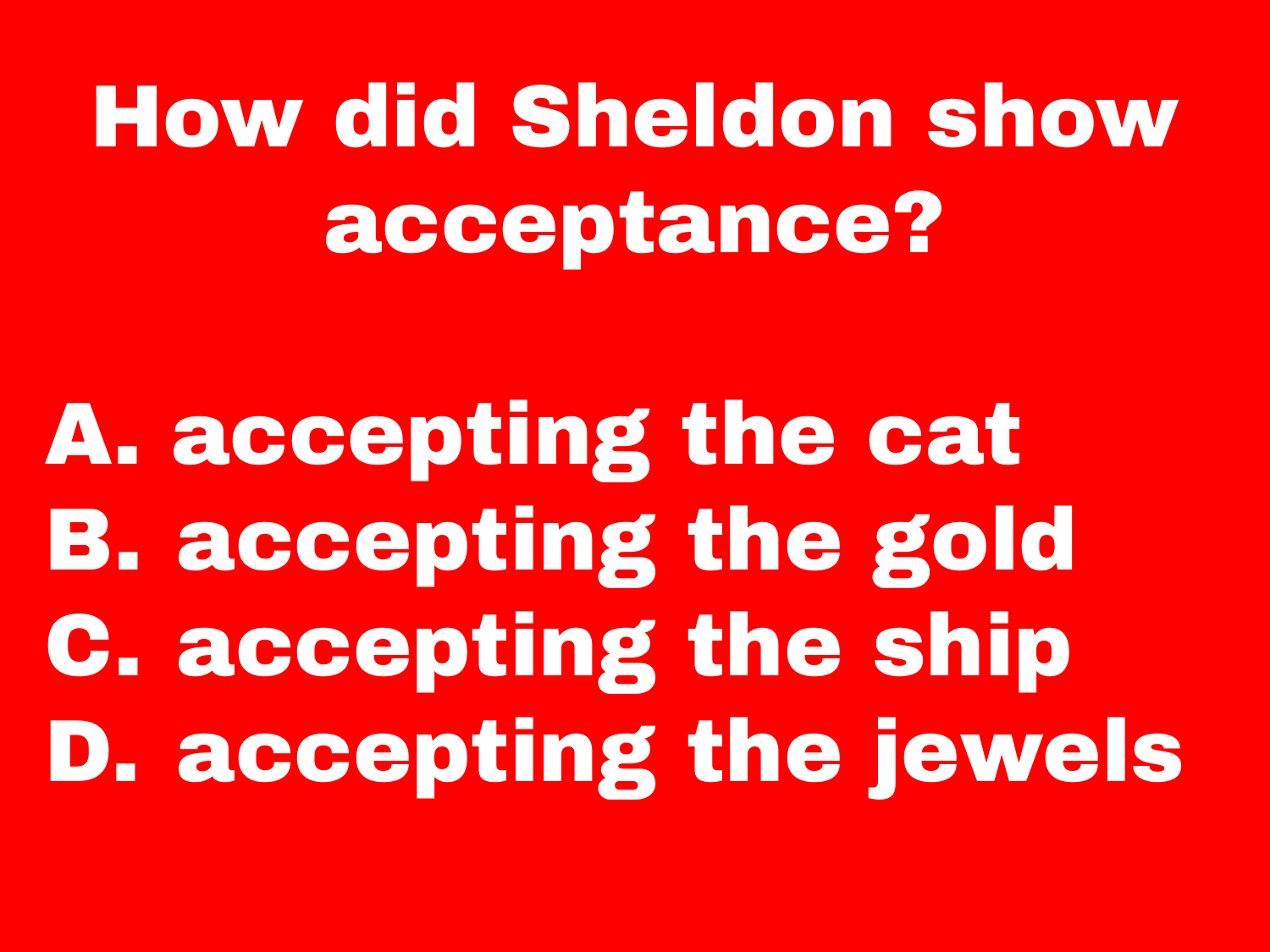

How did Sheldon show acceptance?

accepting the cat
 accepting the gold
 accepting the ship
 accepting the jewels